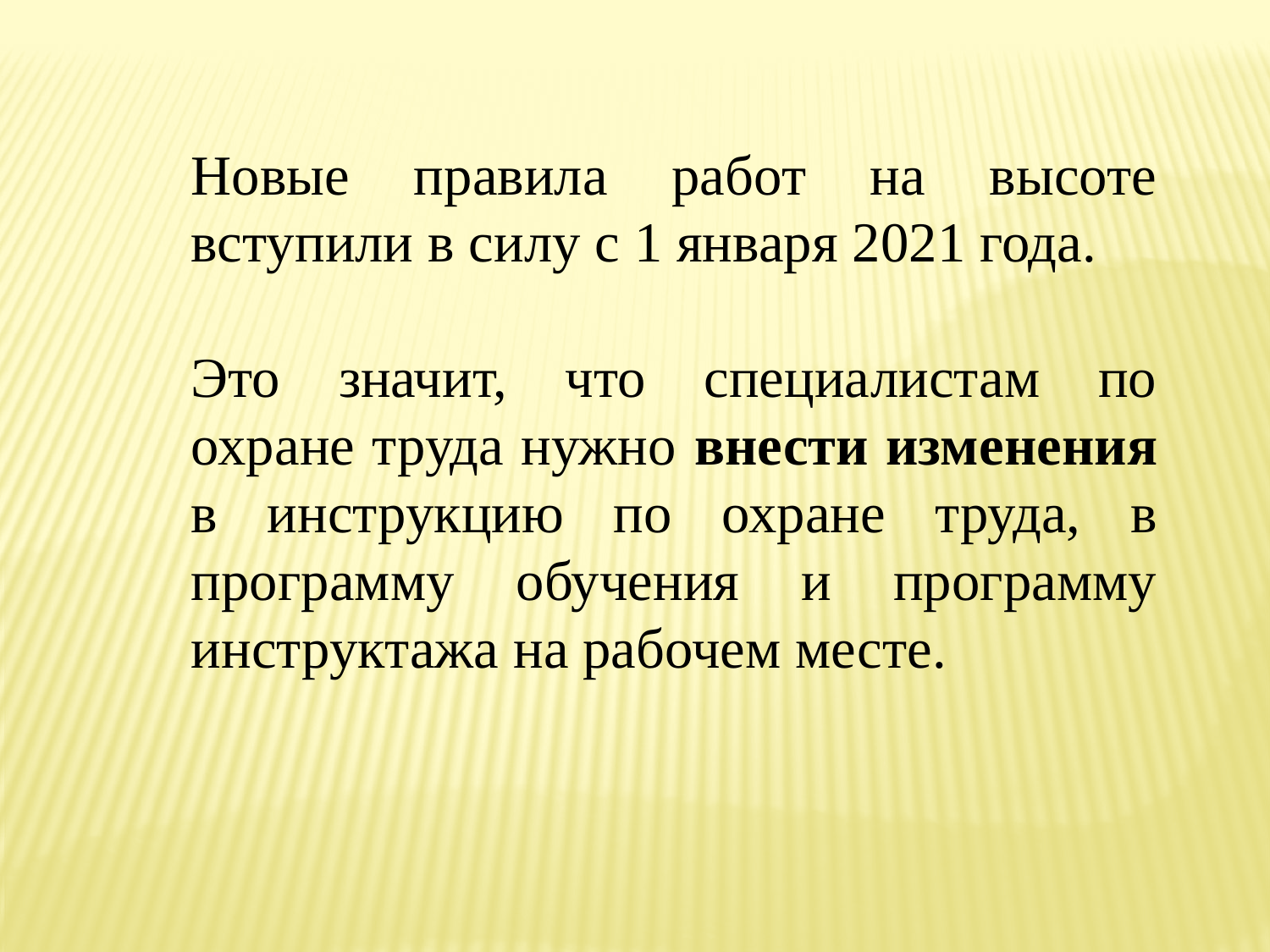

Новые правила работ на высоте вступили в силу с 1 января 2021 года.

Это значит, что специалистам по охране труда нужно внести изменения в инструкцию по охране труда, в программу обучения и программу инструктажа на рабочем месте.